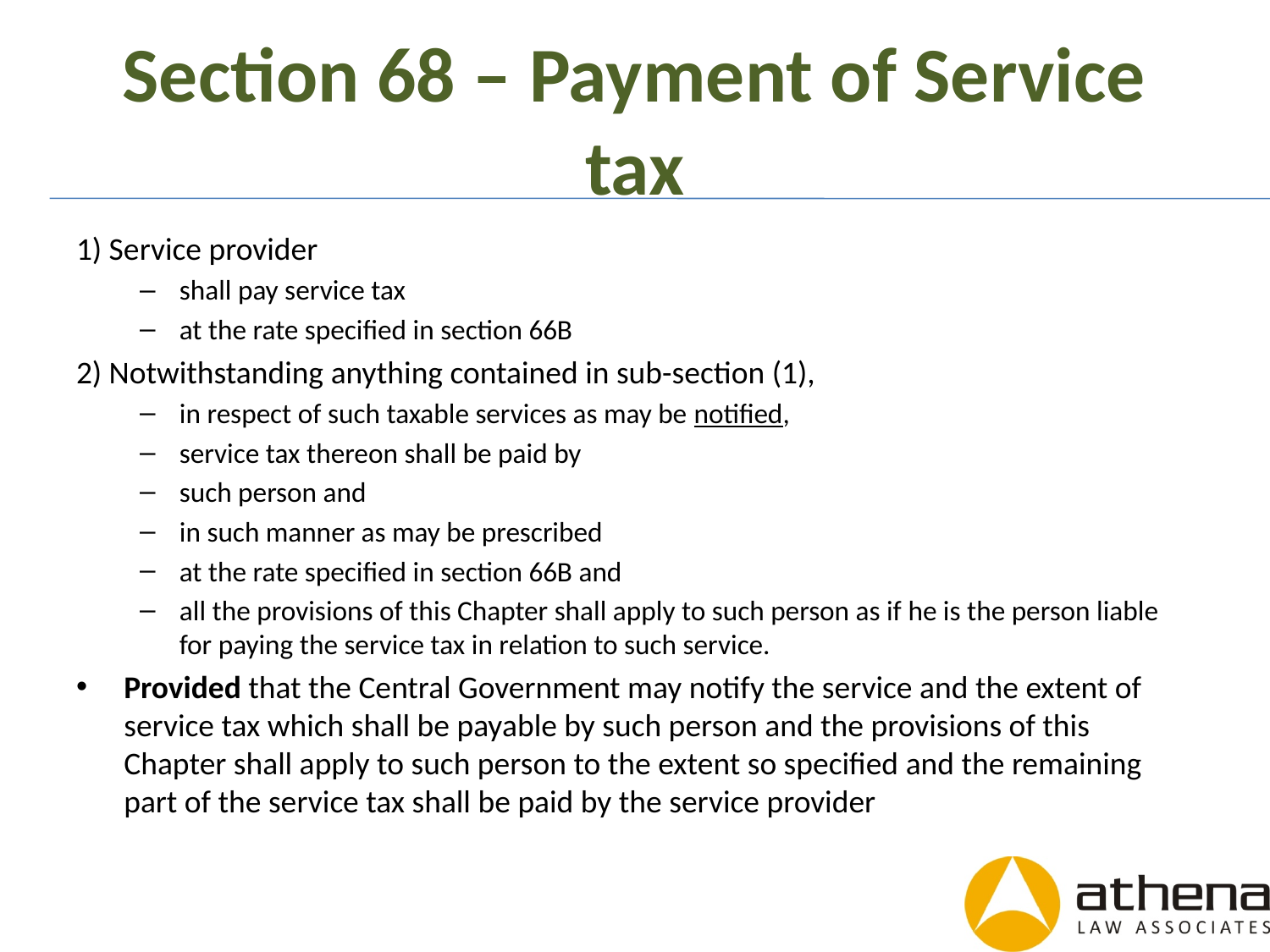

# Section 68 – Payment of Service tax
1) Service provider
shall pay service tax
at the rate specified in section 66B
2) Notwithstanding anything contained in sub-section (1),
in respect of such taxable services as may be notified,
service tax thereon shall be paid by
such person and
in such manner as may be prescribed
at the rate specified in section 66B and
all the provisions of this Chapter shall apply to such person as if he is the person liable for paying the service tax in relation to such service.
Provided that the Central Government may notify the service and the extent of service tax which shall be payable by such person and the provisions of this Chapter shall apply to such person to the extent so specified and the remaining part of the service tax shall be paid by the service provider